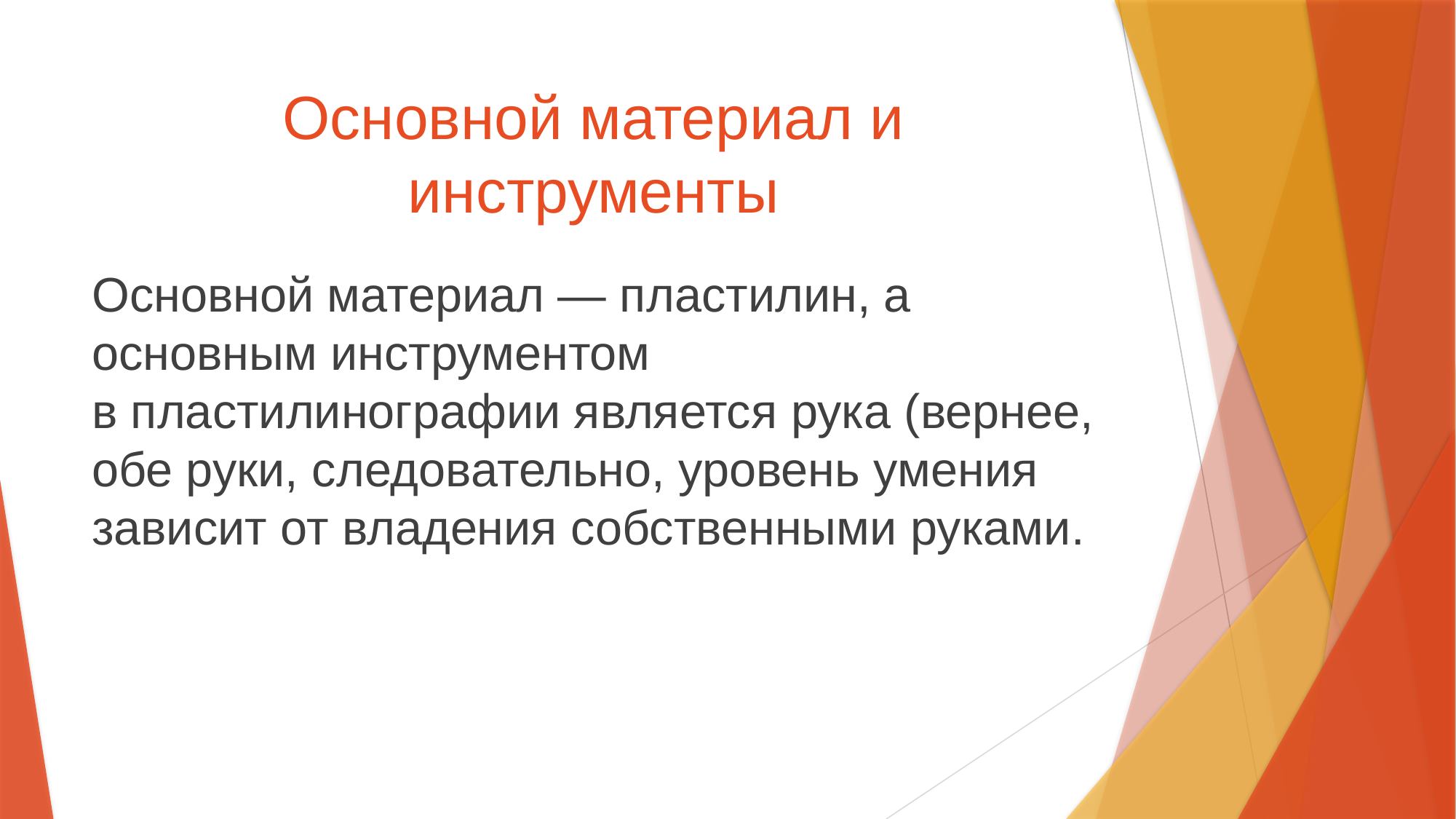

# Основной материал и инструменты
Основной материал — пластилин, а основным инструментом в пластилинографии является рука (вернее, обе руки, следовательно, уровень умения зависит от владения собственными руками.